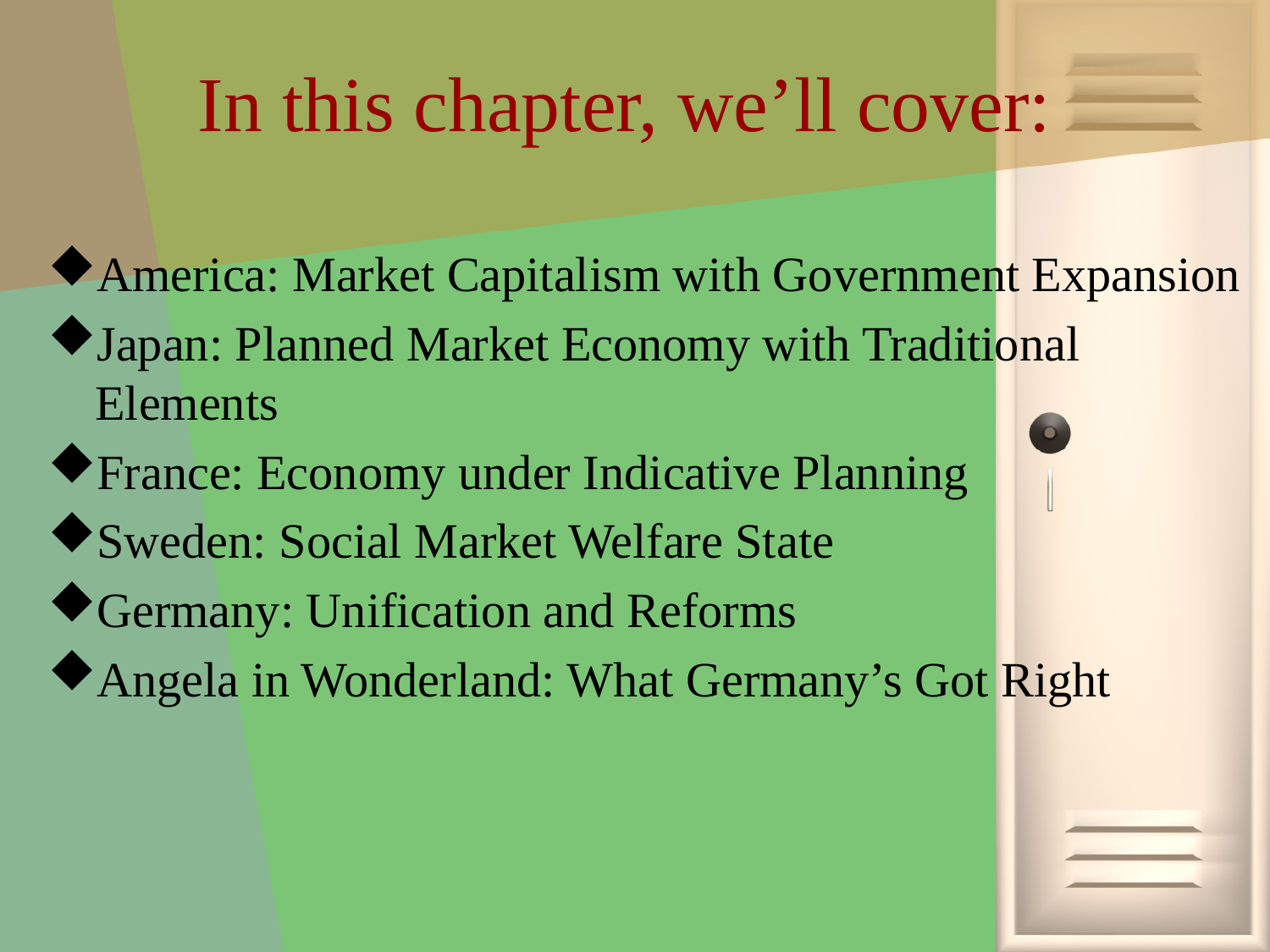

# In this chapter, we’ll cover:
America: Market Capitalism with Government Expansion
Japan: Planned Market Economy with Traditional Elements
France: Economy under Indicative Planning
Sweden: Social Market Welfare State
Germany: Unification and Reforms
Angela in Wonderland: What Germany’s Got Right